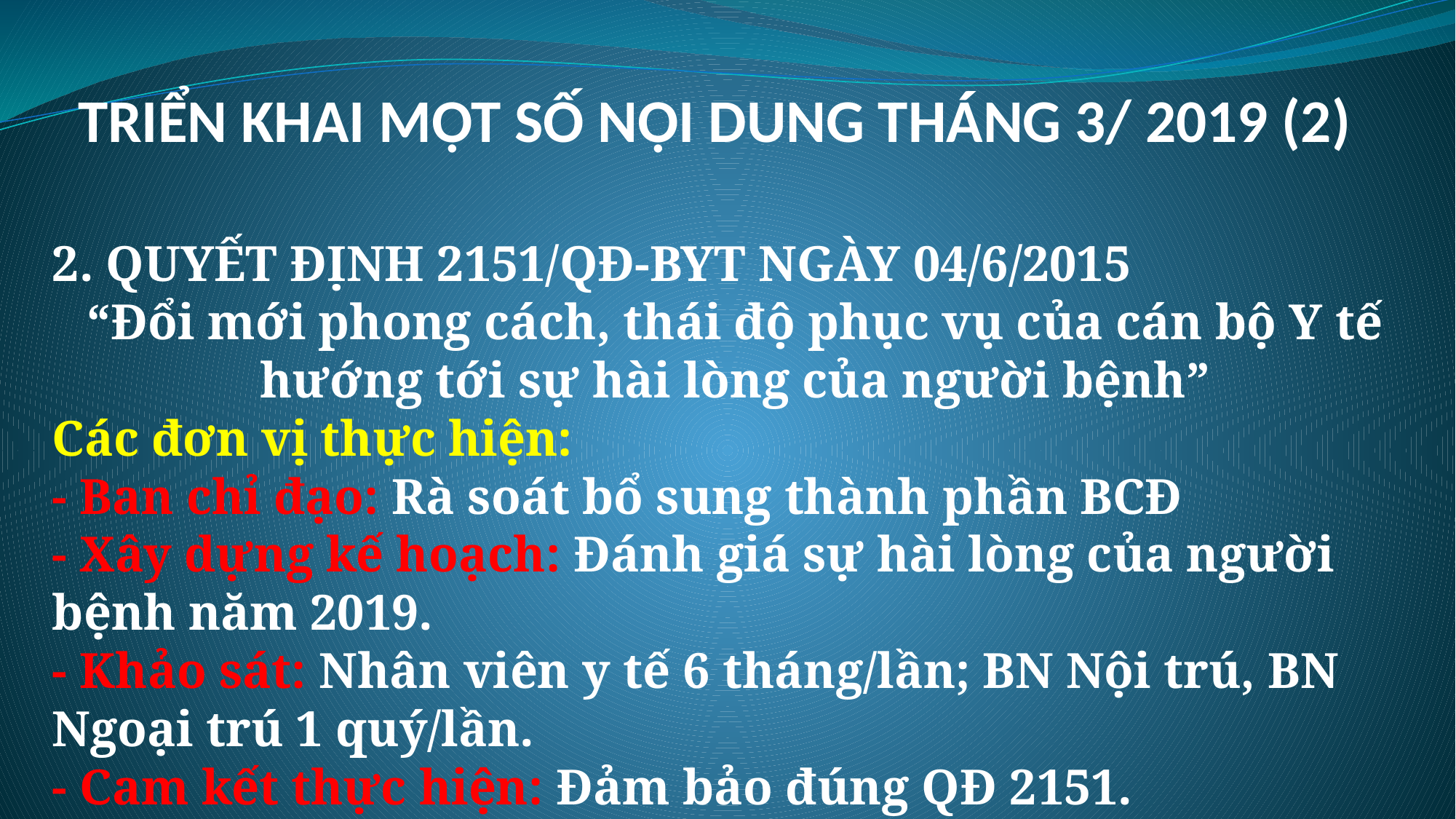

# TRIỂN KHAI MỘT SỐ NỘI DUNG THÁNG 3/ 2019 (2)
2. QUYẾT ĐỊNH 2151/QĐ-BYT NGÀY 04/6/2015
“Đổi mới phong cách, thái độ phục vụ của cán bộ Y tế hướng tới sự hài lòng của người bệnh”
Các đơn vị thực hiện:
- Ban chỉ đạo: Rà soát bổ sung thành phần BCĐ
- Xây dựng kế hoạch: Đánh giá sự hài lòng của người bệnh năm 2019.
- Khảo sát: Nhân viên y tế 6 tháng/lần; BN Nội trú, BN Ngoại trú 1 quý/lần.
- Cam kết thực hiện: Đảm bảo đúng QĐ 2151.